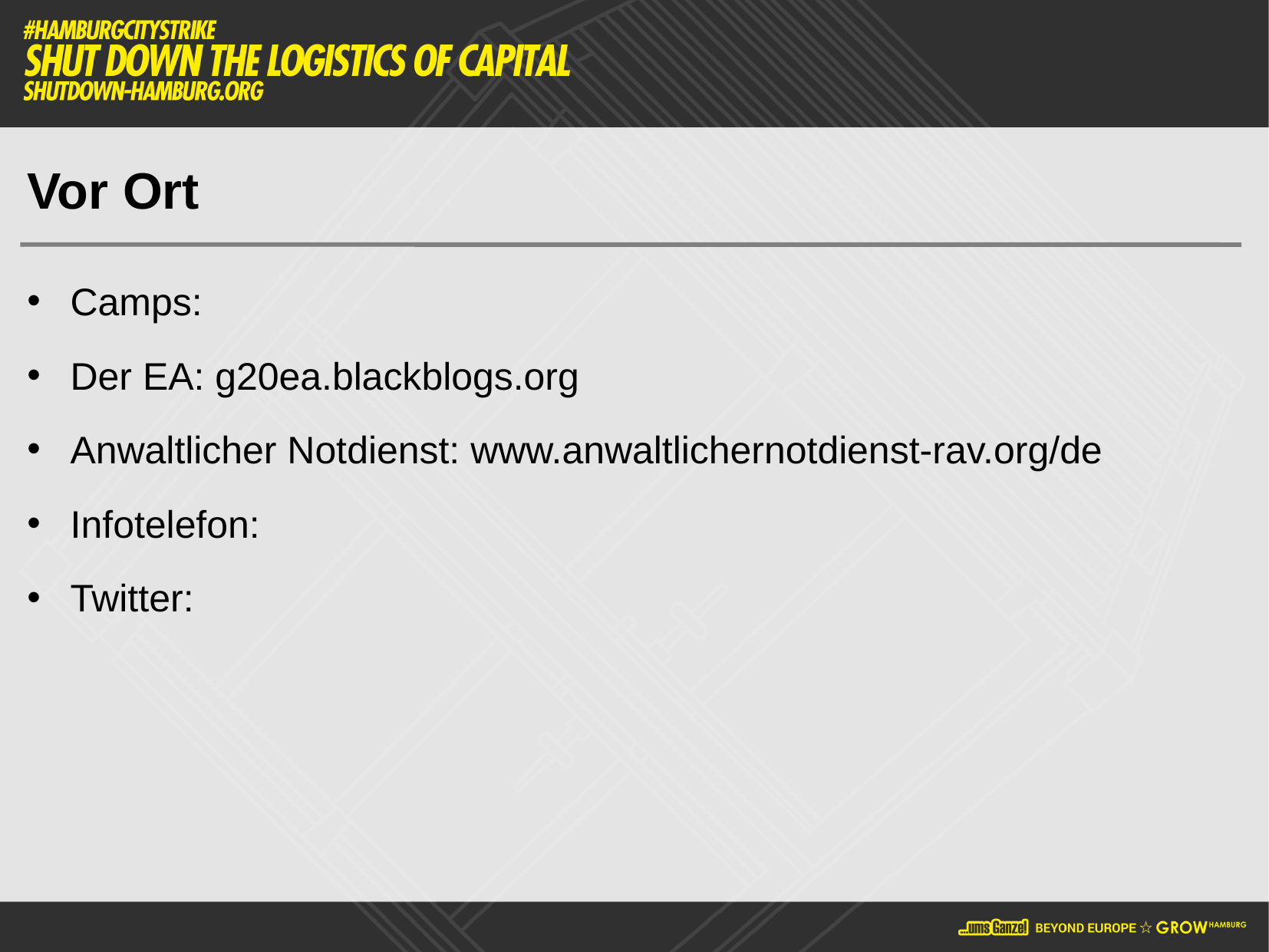

# Vor Ort
Camps:
Der EA: g20ea.blackblogs.org
Anwaltlicher Notdienst: www.anwaltlichernotdienst-rav.org/de
Infotelefon:
Twitter: